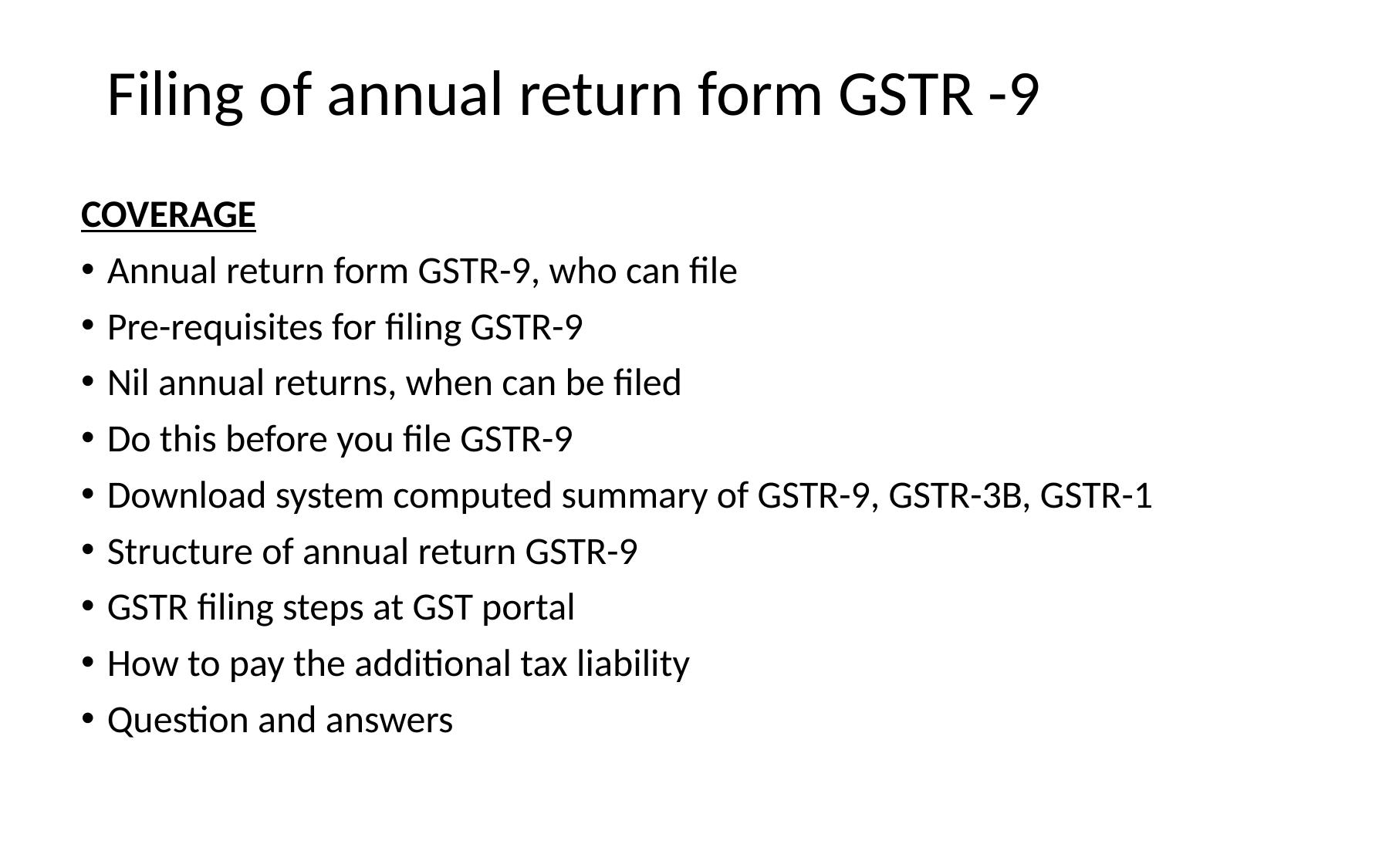

# Filing of annual return form GSTR -9
COVERAGE
Annual return form GSTR-9, who can file
Pre-requisites for filing GSTR-9
Nil annual returns, when can be filed
Do this before you file GSTR-9
Download system computed summary of GSTR-9, GSTR-3B, GSTR-1
Structure of annual return GSTR-9
GSTR filing steps at GST portal
How to pay the additional tax liability
Question and answers